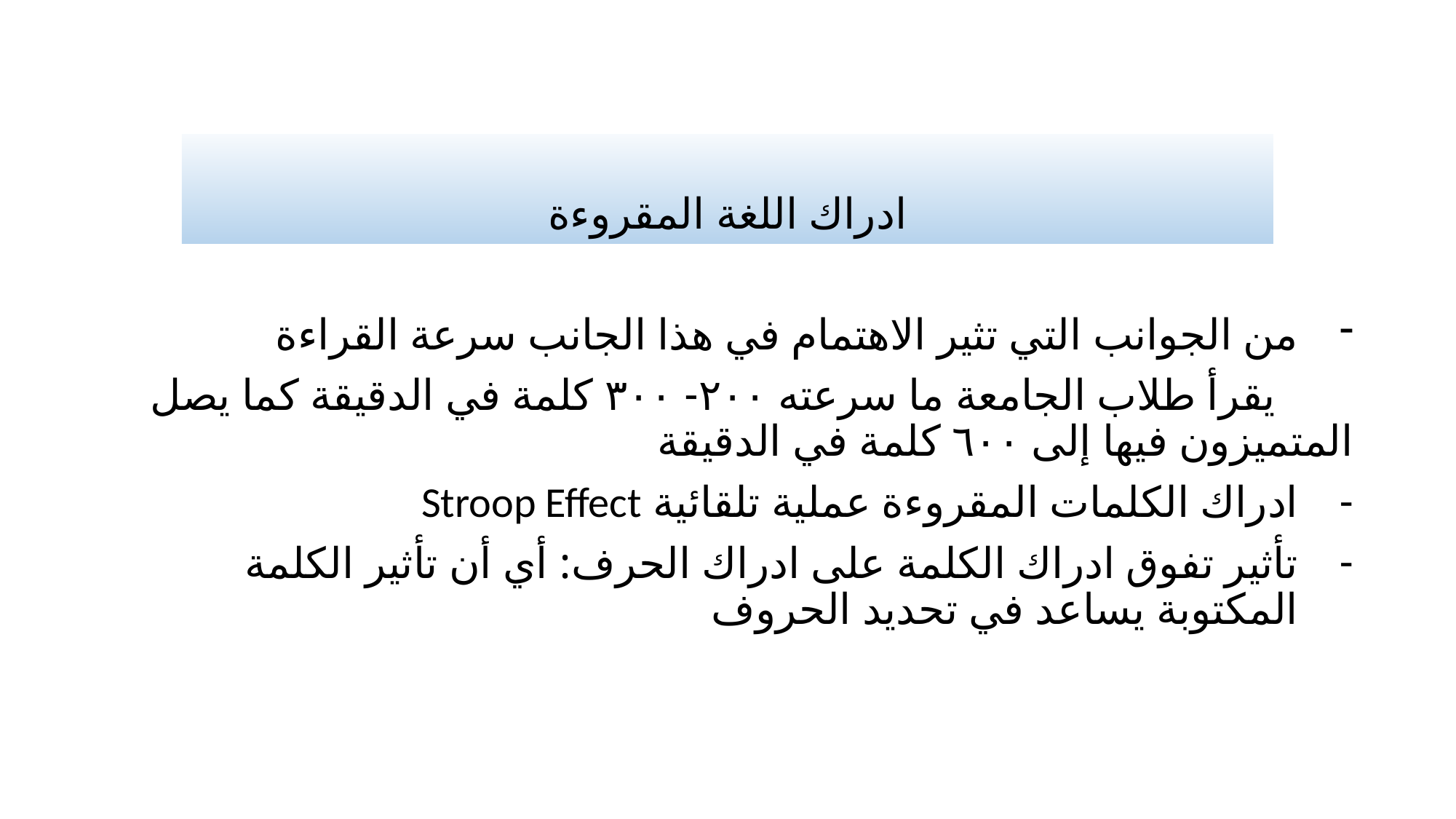

# ادراك اللغة المقروءة
من الجوانب التي تثير الاهتمام في هذا الجانب سرعة القراءة
       يقرأ طلاب الجامعة ما سرعته ٢٠٠- ٣٠٠ كلمة في الدقيقة كما يصل المتميزون فيها إلى ٦٠٠ كلمة في الدقيقة
ادراك الكلمات المقروءة عملية تلقائية Stroop Effect
تأثير تفوق ادراك الكلمة على ادراك الحرف: أي أن تأثير الكلمة المكتوبة يساعد في تحديد الحروف